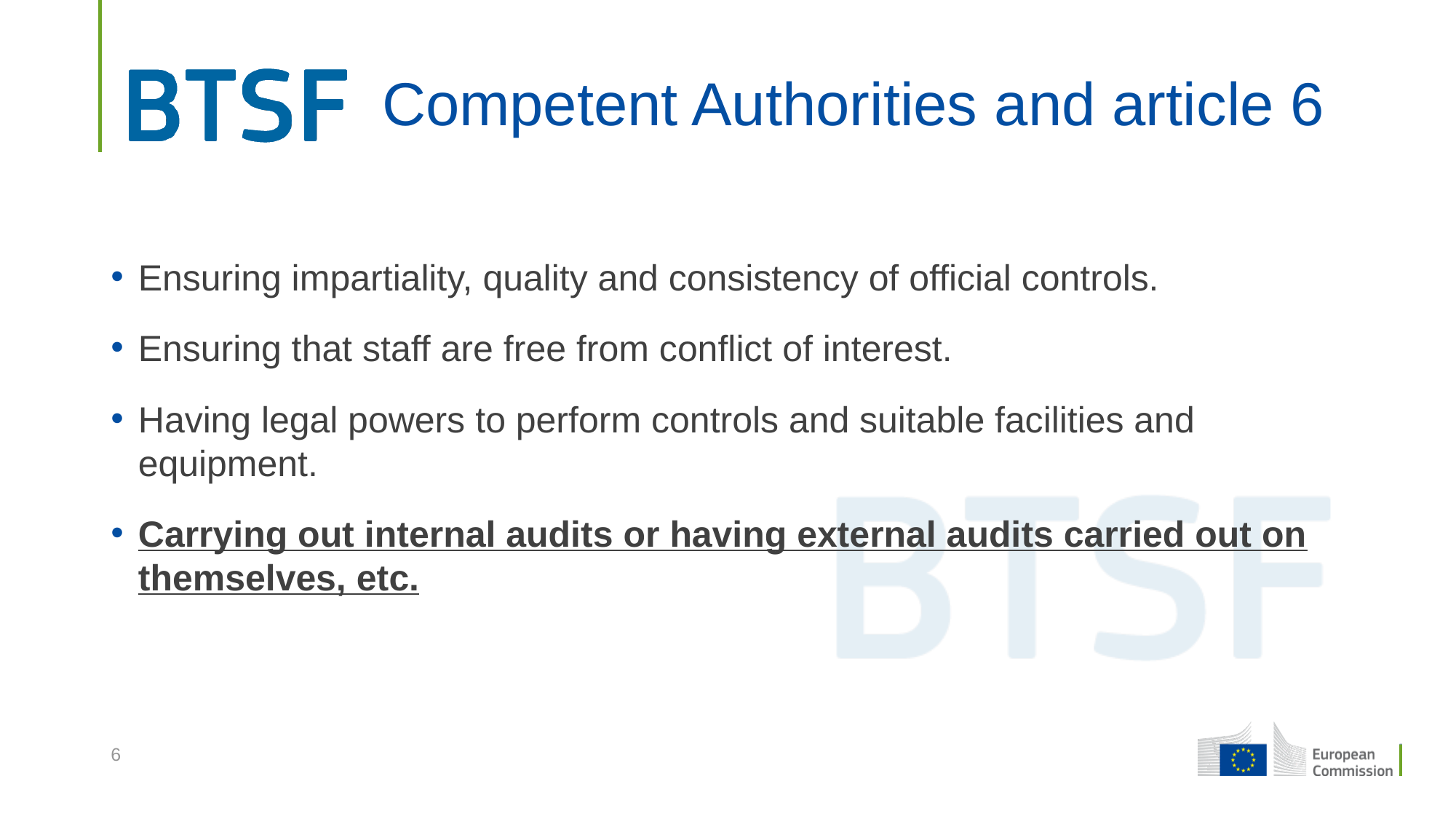

# Competent Authorities and article 6
Ensuring impartiality, quality and consistency of official controls.
Ensuring that staff are free from conflict of interest.
Having legal powers to perform controls and suitable facilities and equipment.
Carrying out internal audits or having external audits carried out on themselves, etc.

6